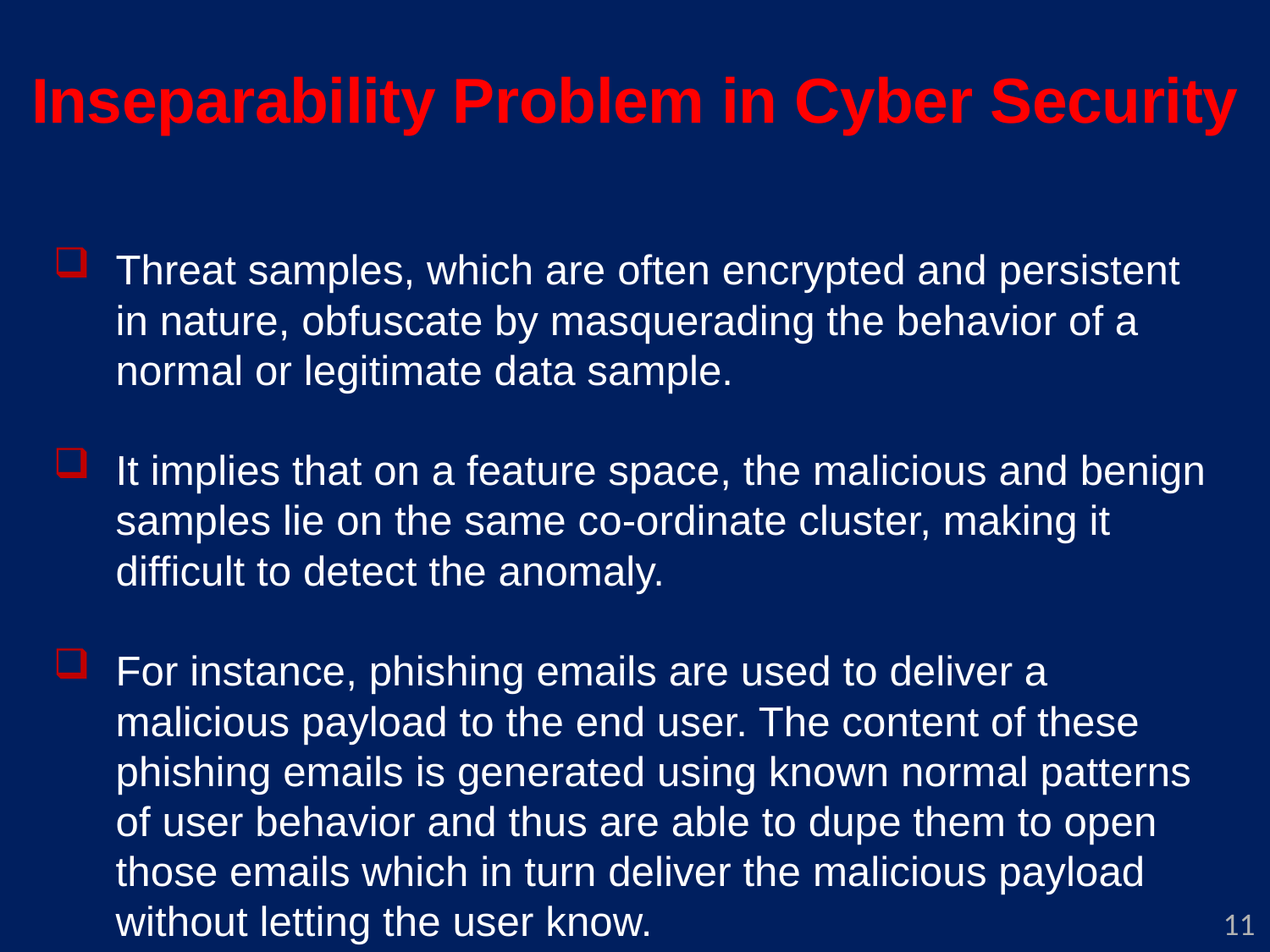

# Inseparability Problem in Cyber Security
Threat samples, which are often encrypted and persistent in nature, obfuscate by masquerading the behavior of a normal or legitimate data sample.

It implies that on a feature space, the malicious and benign samples lie on the same co-ordinate cluster, making it difficult to detect the anomaly.

For instance, phishing emails are used to deliver a malicious payload to the end user. The content of these phishing emails is generated using known normal patterns of user behavior and thus are able to dupe them to open those emails which in turn deliver the malicious payload without letting the user know.
11